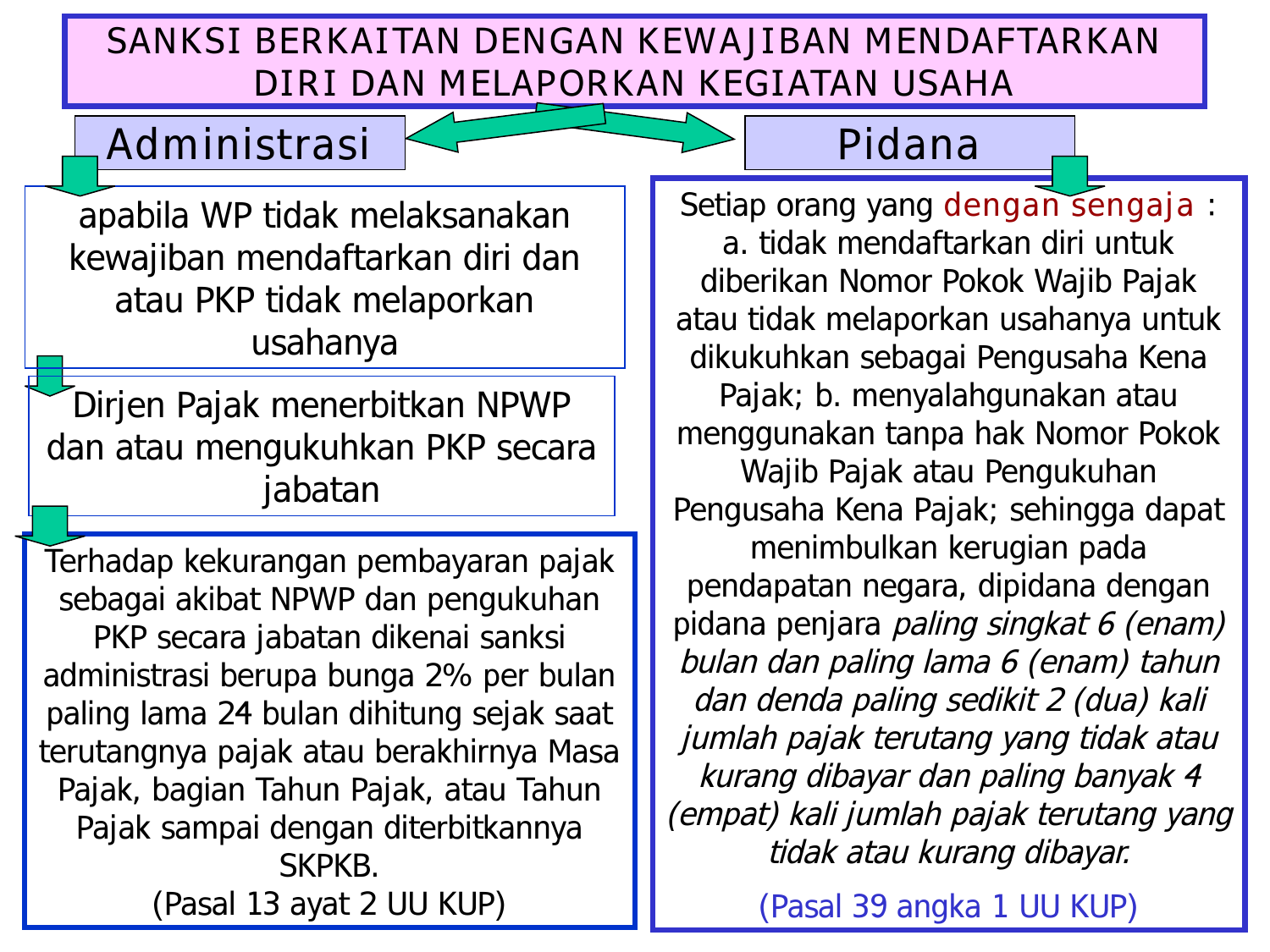

# SANKSI BERKAITAN DENGAN KEWAJIBAN MENDAFTARKAN DIRI DAN MELAPORKAN KEGIATAN USAHA

Administrasi
Pidana

Setiap orang yang dengan sengaja : a. tidak mendaftarkan diri untuk diberikan Nomor Pokok Wajib Pajak atau tidak melaporkan usahanya untuk dikukuhkan sebagai Pengusaha Kena Pajak; b. menyalahgunakan atau menggunakan tanpa hak Nomor Pokok Wajib Pajak atau Pengukuhan Pengusaha Kena Pajak; sehingga dapat menimbulkan kerugian pada pendapatan negara, dipidana dengan pidana penjara paling singkat 6 (enam) bulan dan paling lama 6 (enam) tahun dan denda paling sedikit 2 (dua) kali jumlah pajak terutang yang tidak atau kurang dibayar dan paling banyak 4 (empat) kali jumlah pajak terutang yang tidak atau kurang dibayar.
(Pasal 39 angka 1 UU KUP)
apabila WP tidak melaksanakan kewajiban mendaftarkan diri dan atau PKP tidak melaporkan usahanya

Dirjen Pajak menerbitkan NPWP dan atau mengukuhkan PKP secara jabatan

Terhadap kekurangan pembayaran pajak sebagai akibat NPWP dan pengukuhan PKP secara jabatan dikenai sanksi administrasi berupa bunga 2% per bulan paling lama 24 bulan dihitung sejak saat terutangnya pajak atau berakhirnya Masa Pajak, bagian Tahun Pajak, atau Tahun Pajak sampai dengan diterbitkannya SKPKB.
(Pasal 13 ayat 2 UU KUP)